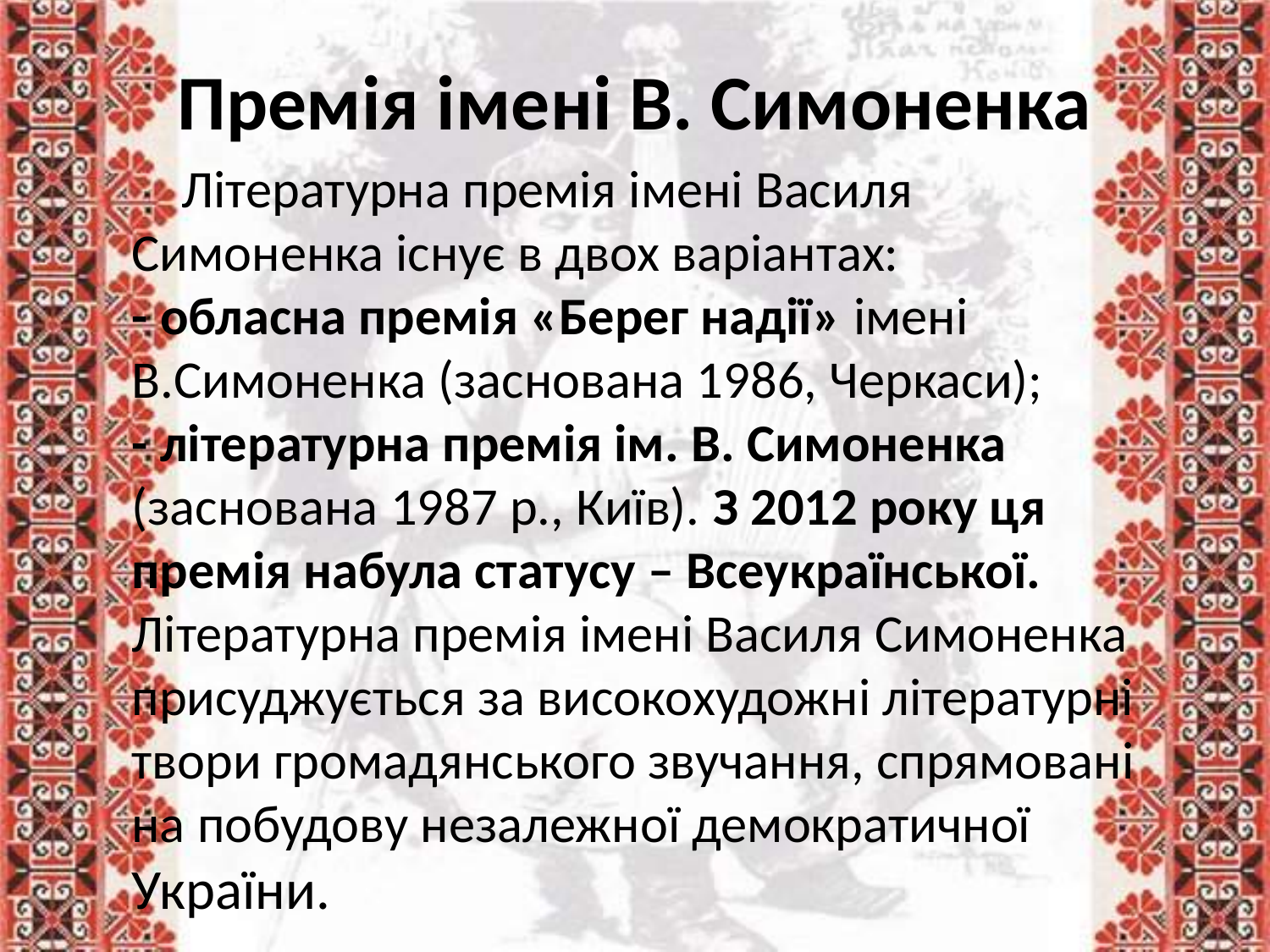

# Премія імені В. Симоненка
Літературна премія імені Василя Симоненка існує в двох варіантах:
- обласна премія «Берег надії» імені В.Симоненка (заснована 1986, Черкаси);
- літературна премія ім. В. Симоненка (заснована 1987 р., Київ). З 2012 року ця премія набула статусу – Всеукраїнської.
Літературна премія імені Василя Симоненка присуджується за високохудожні літературні твори громадянського звучання, спрямовані на побудову незалежної демократичної України.